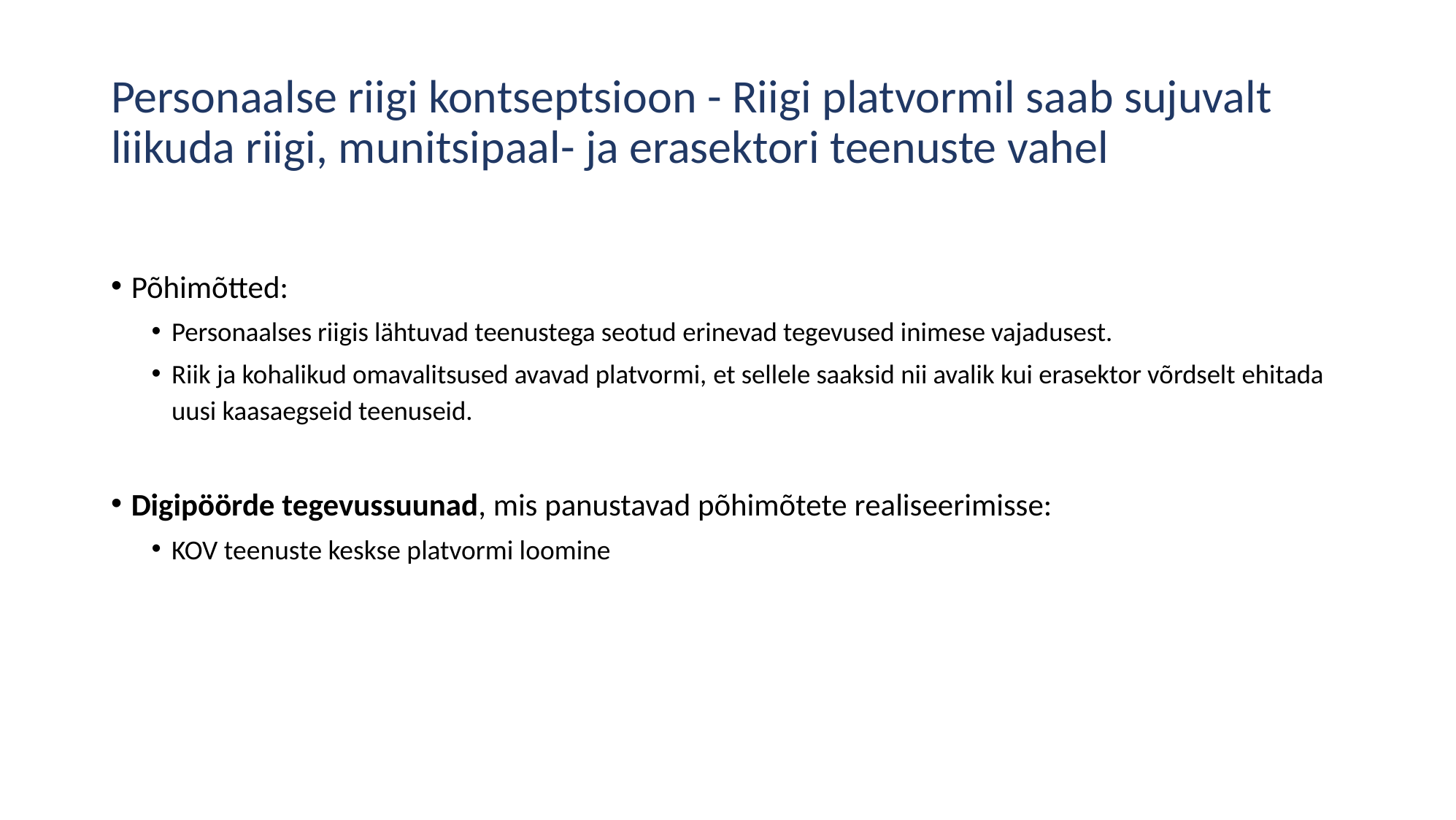

# Personaalse riigi kontseptsioon - Riigi platvormil saab sujuvalt liikuda riigi, munitsipaal- ja erasektori teenuste vahel
Põhimõtted:
Personaalses riigis lähtuvad teenustega seotud erinevad tegevused inimese vajadusest.
Riik ja kohalikud omavalitsused avavad platvormi, et sellele saaksid nii avalik kui erasektor võrdselt ehitada uusi kaasaegseid teenuseid.

Digipöörde tegevussuunad, mis panustavad põhimõtete realiseerimisse:
KOV teenuste keskse platvormi loomine